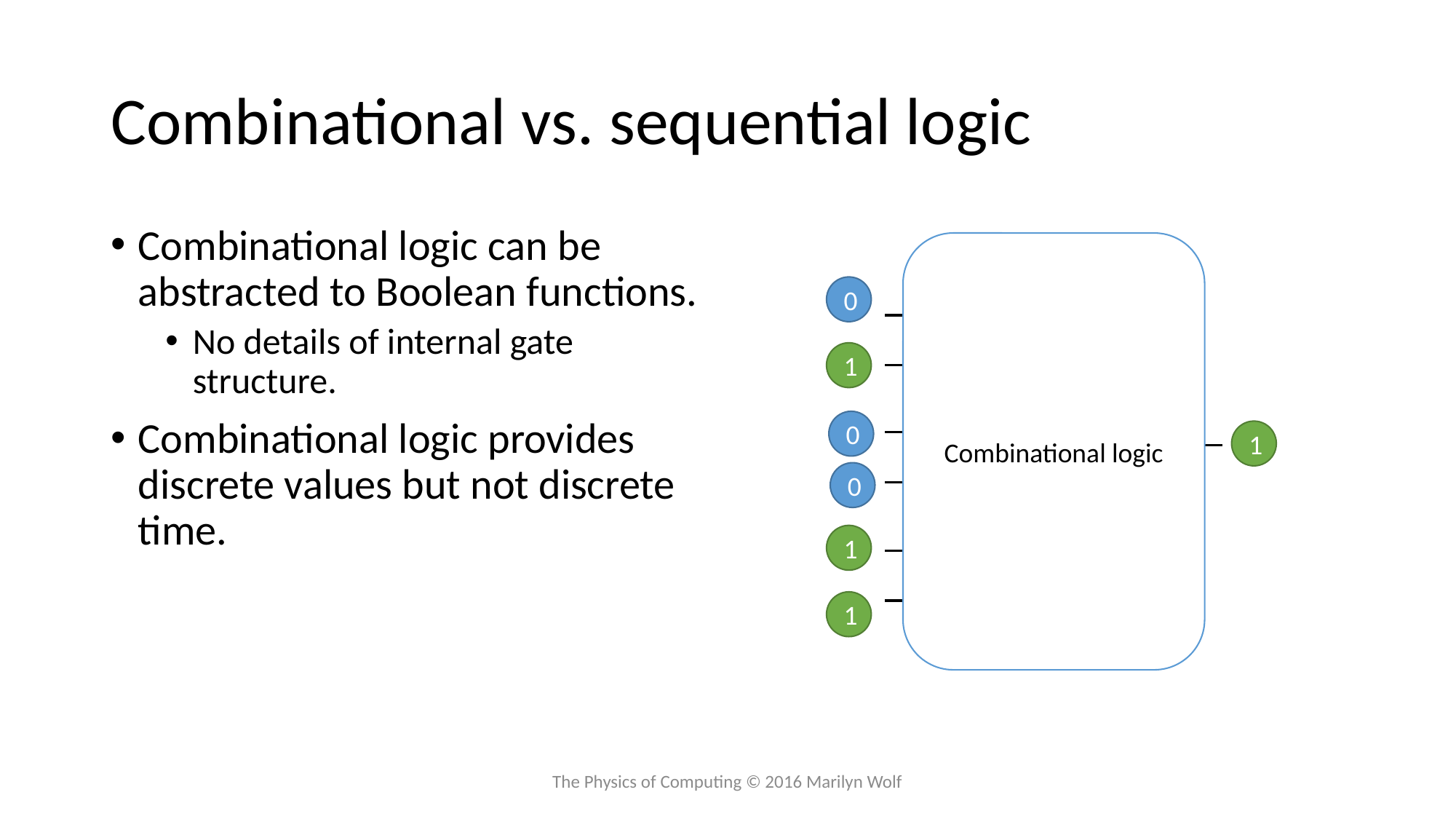

# Combinational vs. sequential logic
Combinational logic can be abstracted to Boolean functions.
No details of internal gate structure.
Combinational logic provides discrete values but not discrete time.
Combinational logic
0
0
g1
1
1
g4
0
g2
1
0
0
1
g3
1
The Physics of Computing © 2016 Marilyn Wolf